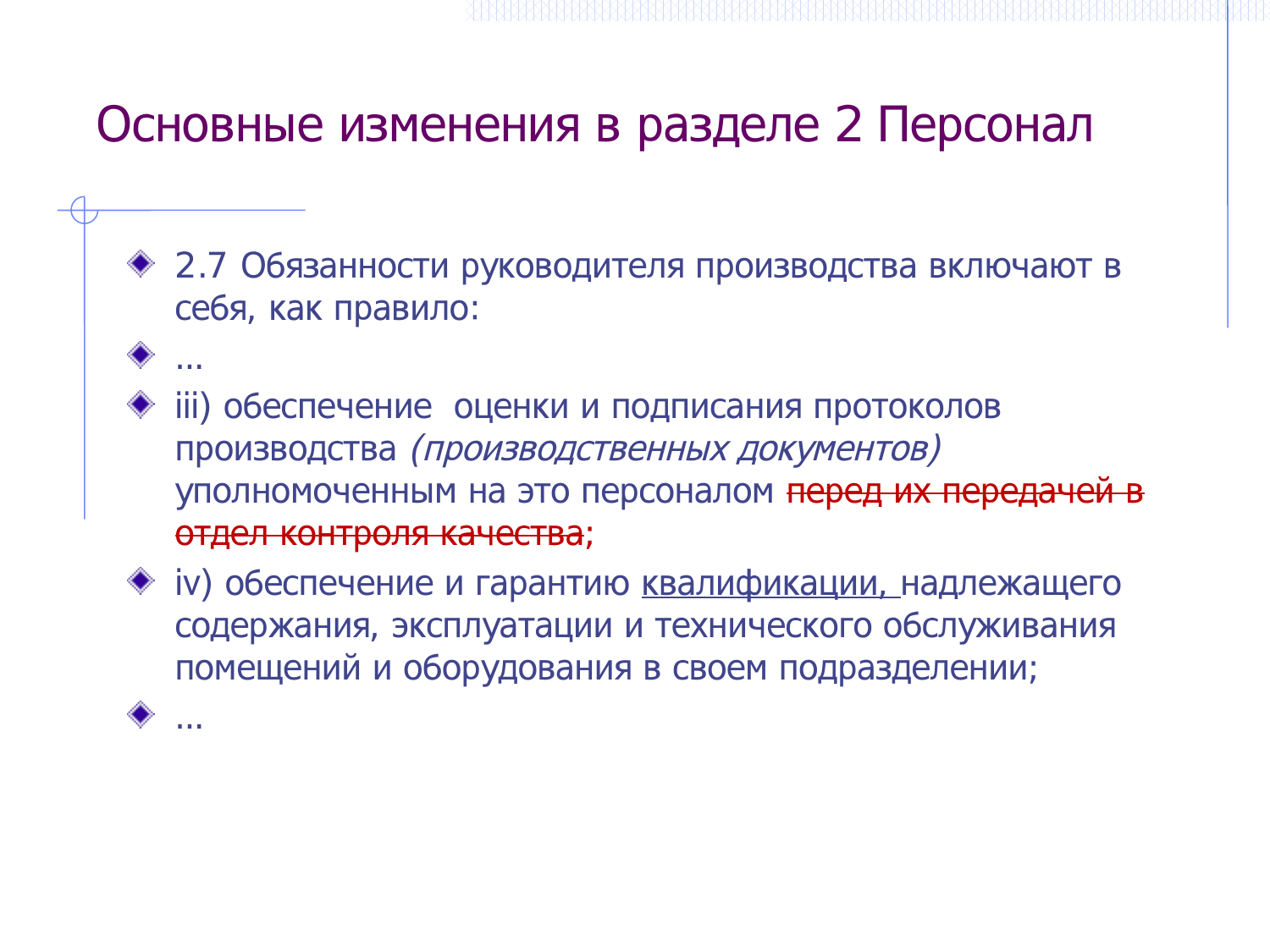

Основные изменения в разделе 2 Персонал
2.7 Обязанности руководителя производства включают в себя, как правило:
…
iii) обеспечение  оценки и подписания протоколов производства (производственных документов) уполномоченным на это персоналом перед их передачей в отдел контроля качества;
iv) обеспечение и гарантию квалификации, надлежащего содержания, эксплуатации и технического обслуживания помещений и оборудования в своем подразделении;
…